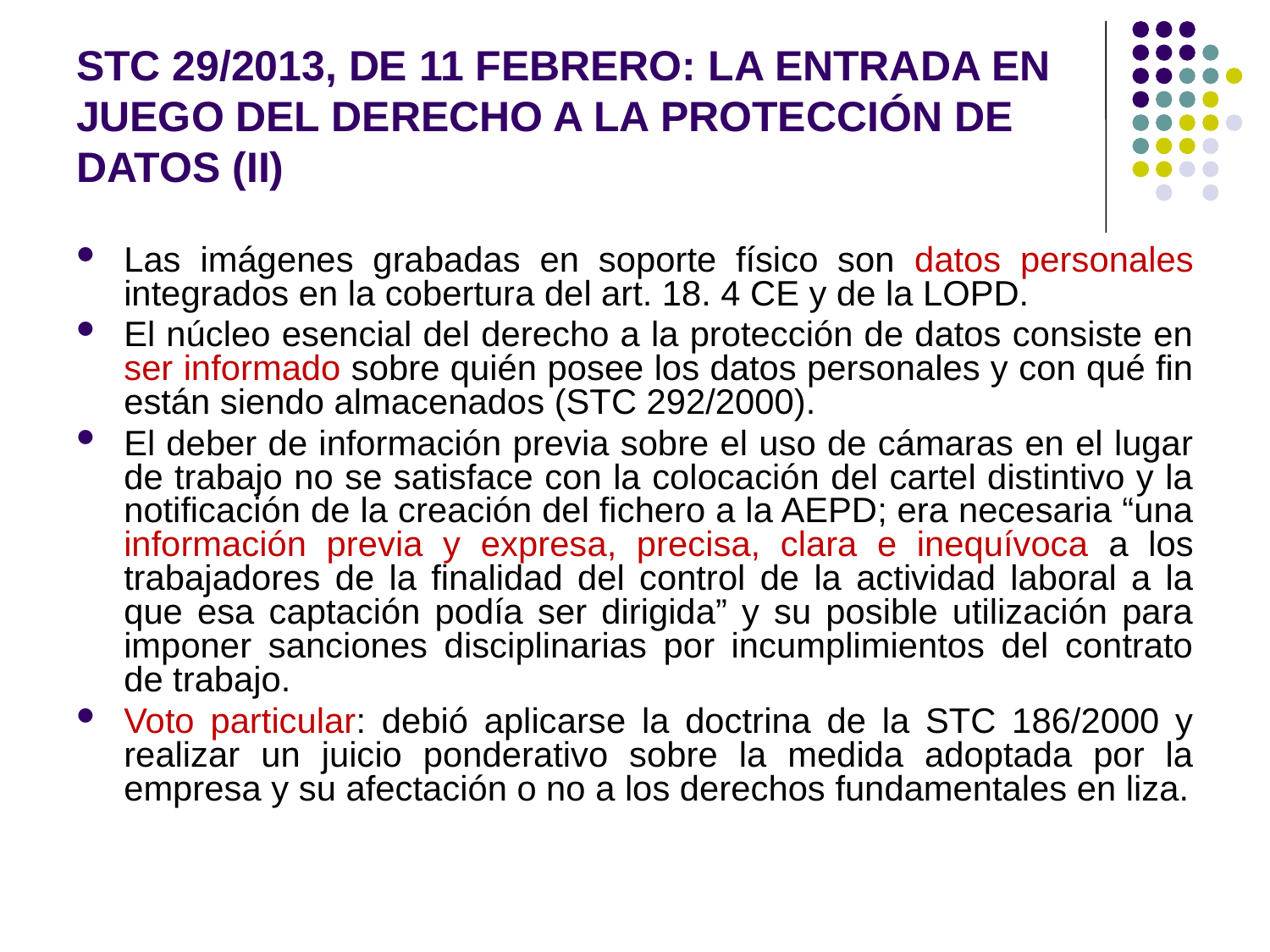

# STC 29/2013, DE 11 FEBRERO: LA ENTRADA EN JUEGO DEL DERECHO A LA PROTECCIÓN DE DATOS (II)
Las imágenes grabadas en soporte físico son datos personales integrados en la cobertura del art. 18. 4 CE y de la LOPD.
El núcleo esencial del derecho a la protección de datos consiste en ser informado sobre quién posee los datos personales y con qué fin están siendo almacenados (STC 292/2000).
El deber de información previa sobre el uso de cámaras en el lugar de trabajo no se satisface con la colocación del cartel distintivo y la notificación de la creación del fichero a la AEPD; era necesaria “una información previa y expresa, precisa, clara e inequívoca a los trabajadores de la finalidad del control de la actividad laboral a la que esa captación podía ser dirigida” y su posible utilización para imponer sanciones disciplinarias por incumplimientos del contrato de trabajo.
Voto particular: debió aplicarse la doctrina de la STC 186/2000 y realizar un juicio ponderativo sobre la medida adoptada por la empresa y su afectación o no a los derechos fundamentales en liza.